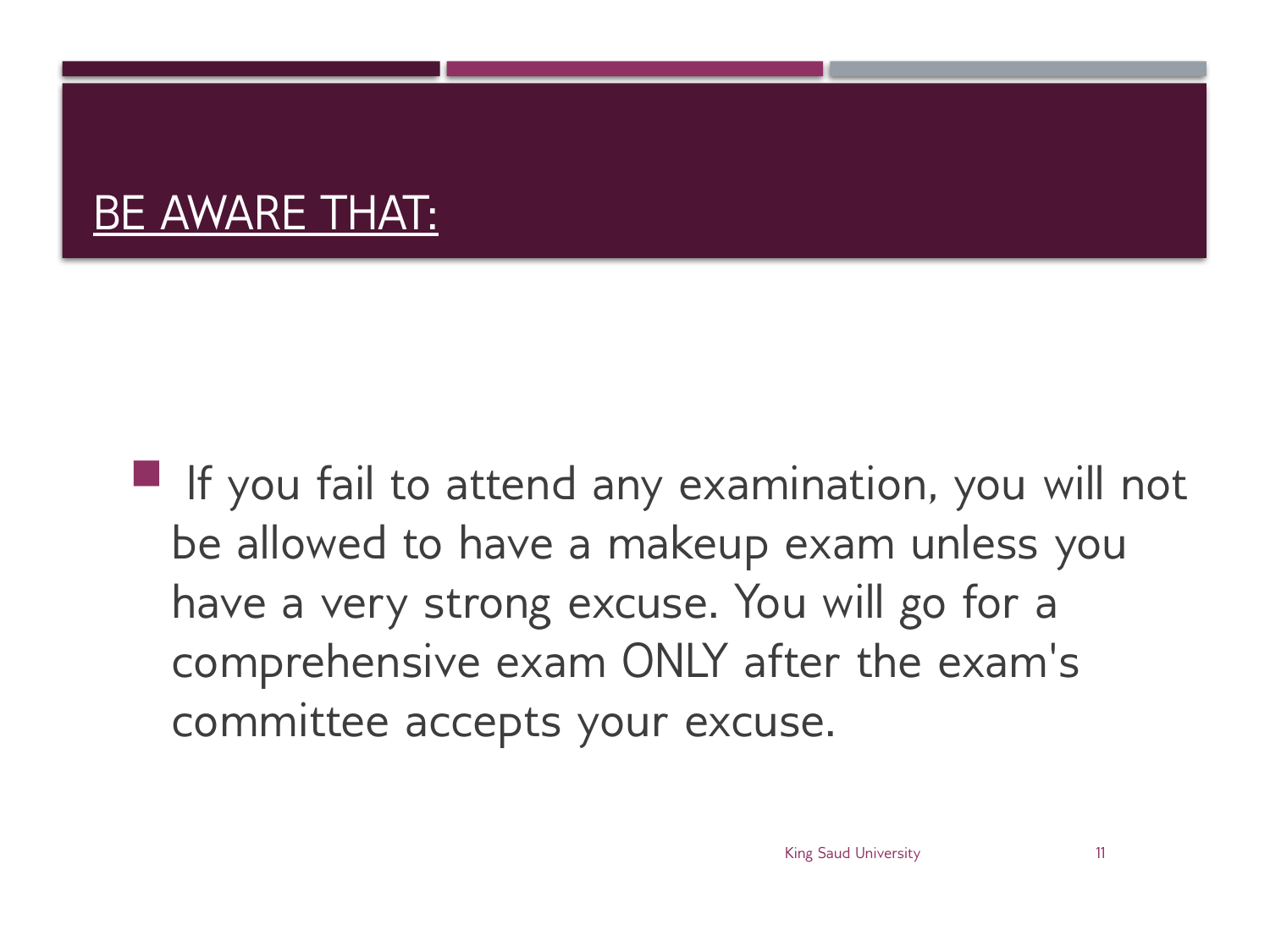

# Be aware that:

 If you fail to attend any examination, you will not be allowed to have a makeup exam unless you have a very strong excuse. You will go for a comprehensive exam ONLY after the exam's committee accepts your excuse.

King Saud University
11